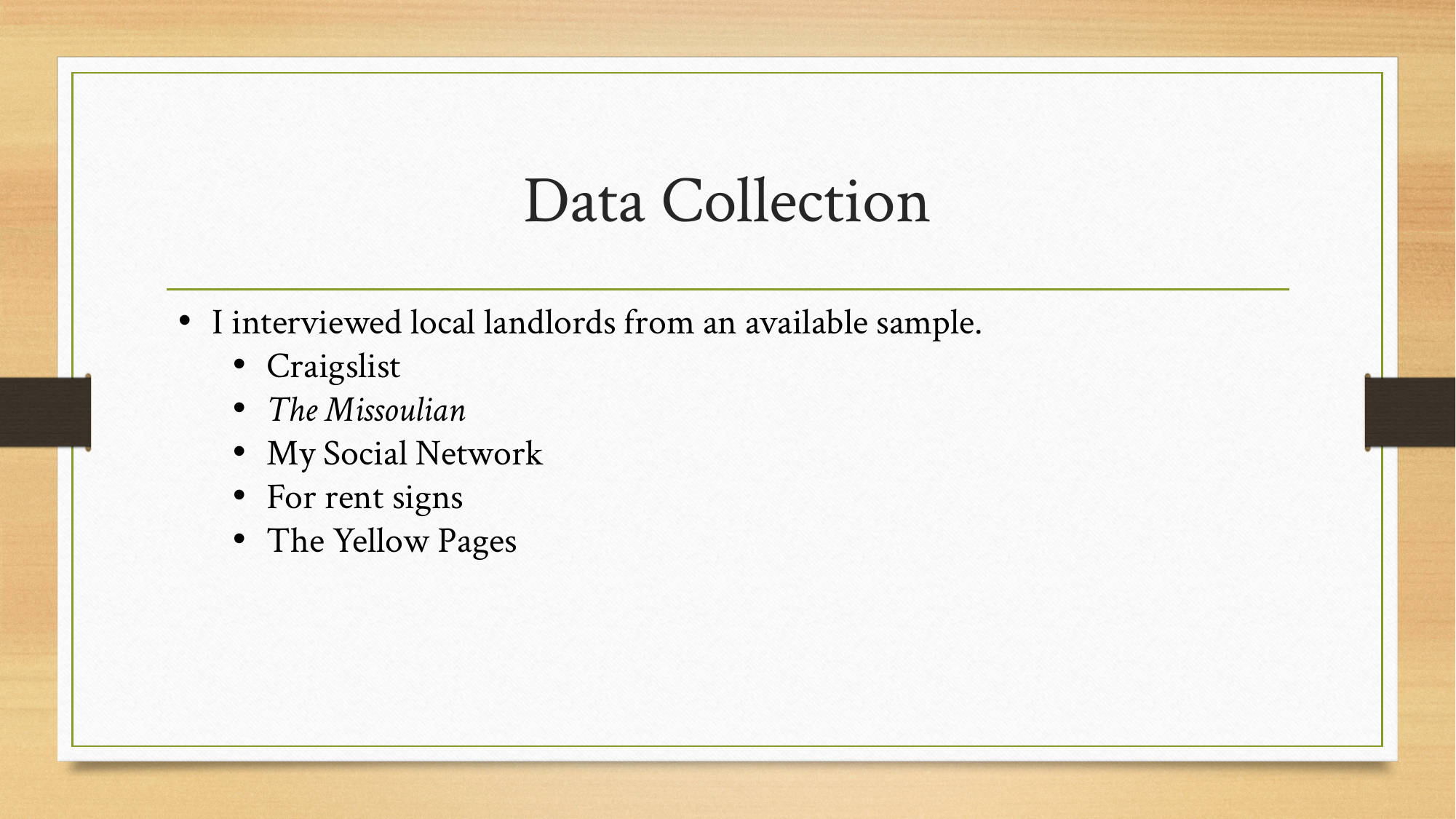

# Data Collection
I interviewed local landlords from an available sample.
Craigslist
The Missoulian
My Social Network
For rent signs
The Yellow Pages